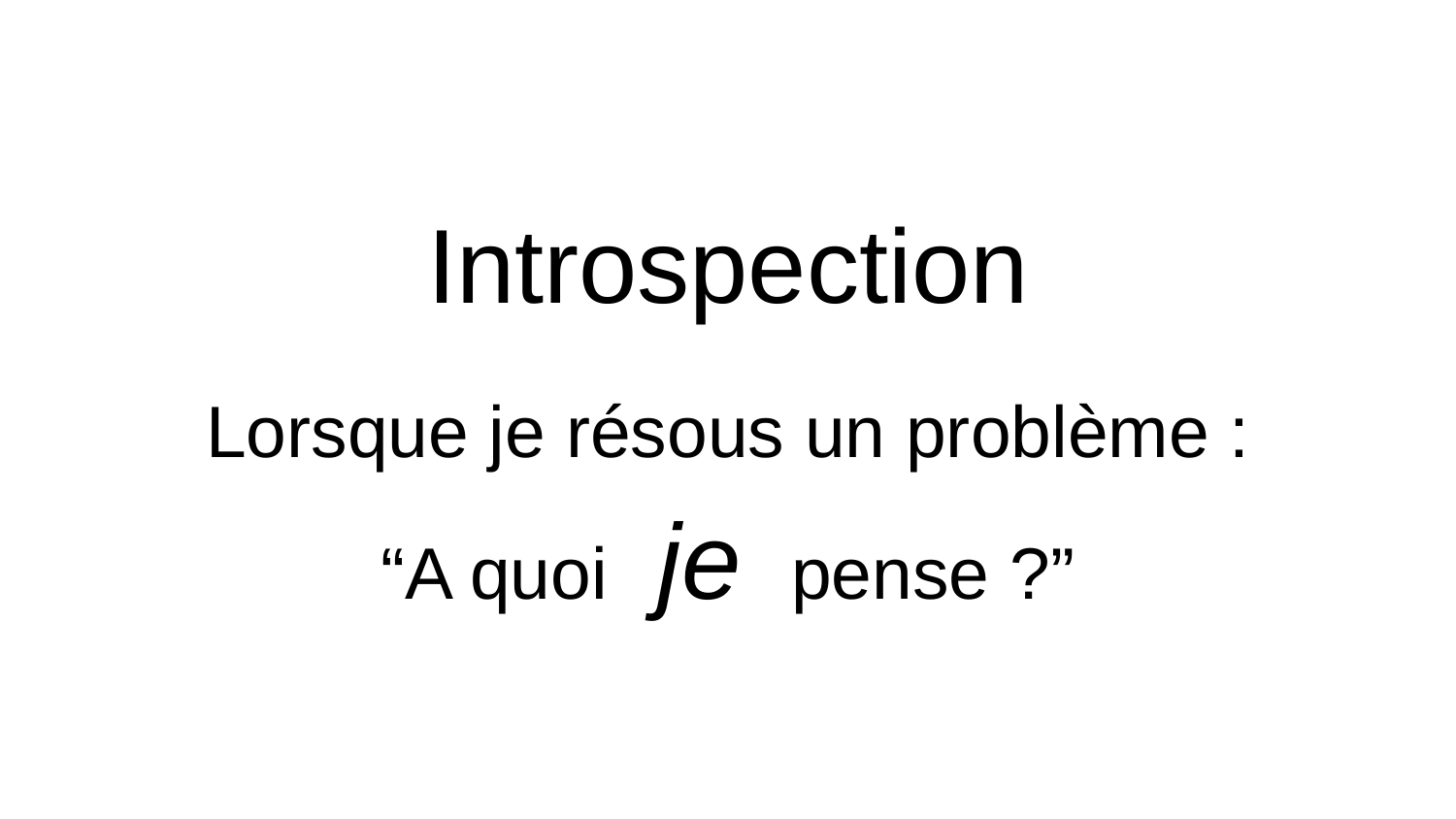

# Introspection
Lorsque je résous un problème :
“A quoi  je  pense ?”